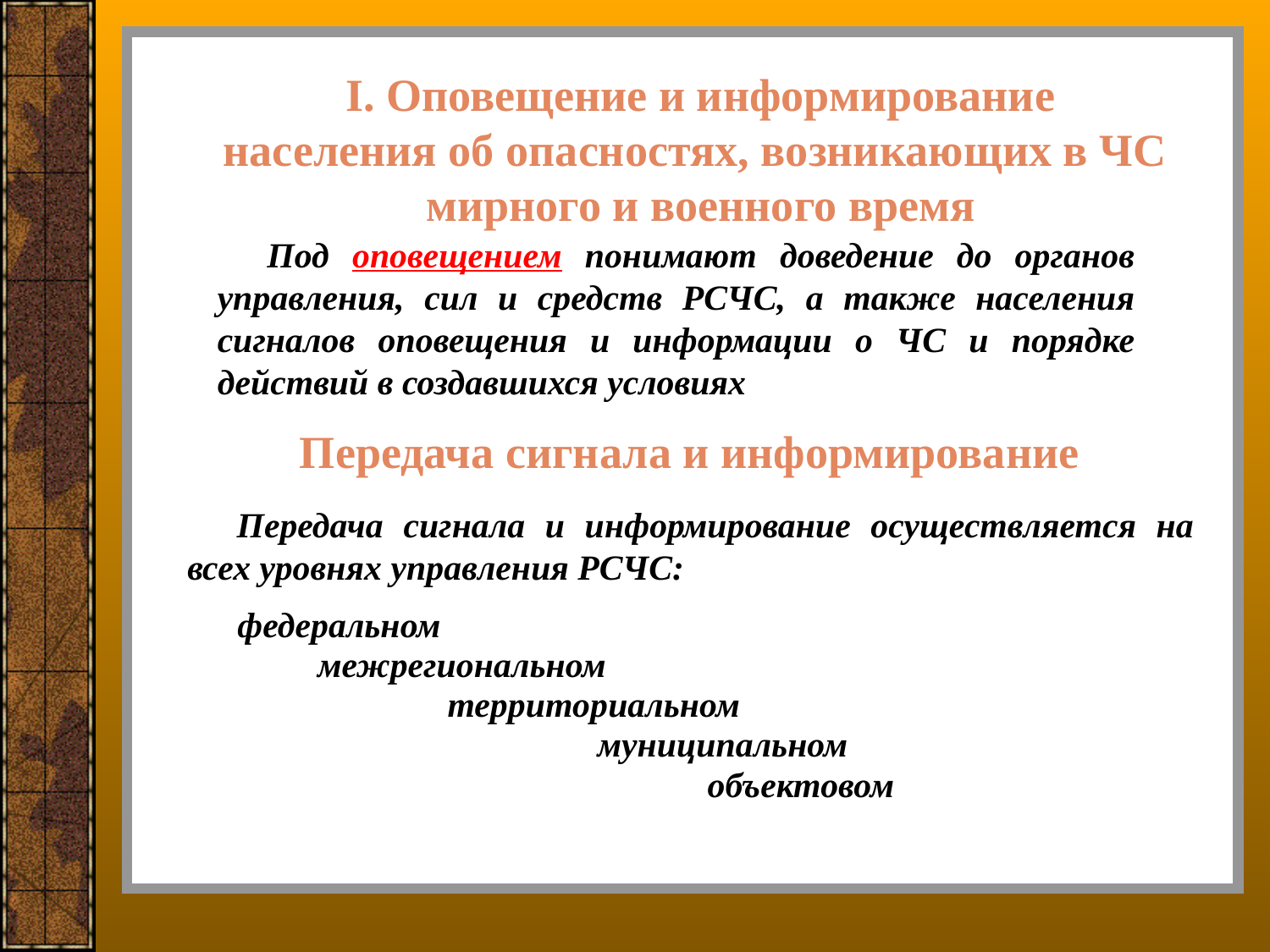

I. Оповещение и информирование
населения об опасностях, возникающих в ЧС
мирного и военного время
Под оповещением понимают доведение до органов управления, сил и средств РСЧС, а также населения сигналов оповещения и информации о ЧС и порядке действий в создавшихся условиях
Передача сигнала и информирование
Передача сигнала и информирование осуществляется на всех уровнях управления РСЧС:
федеральном
межрегиональном
территориальном
муниципальном
объектовом